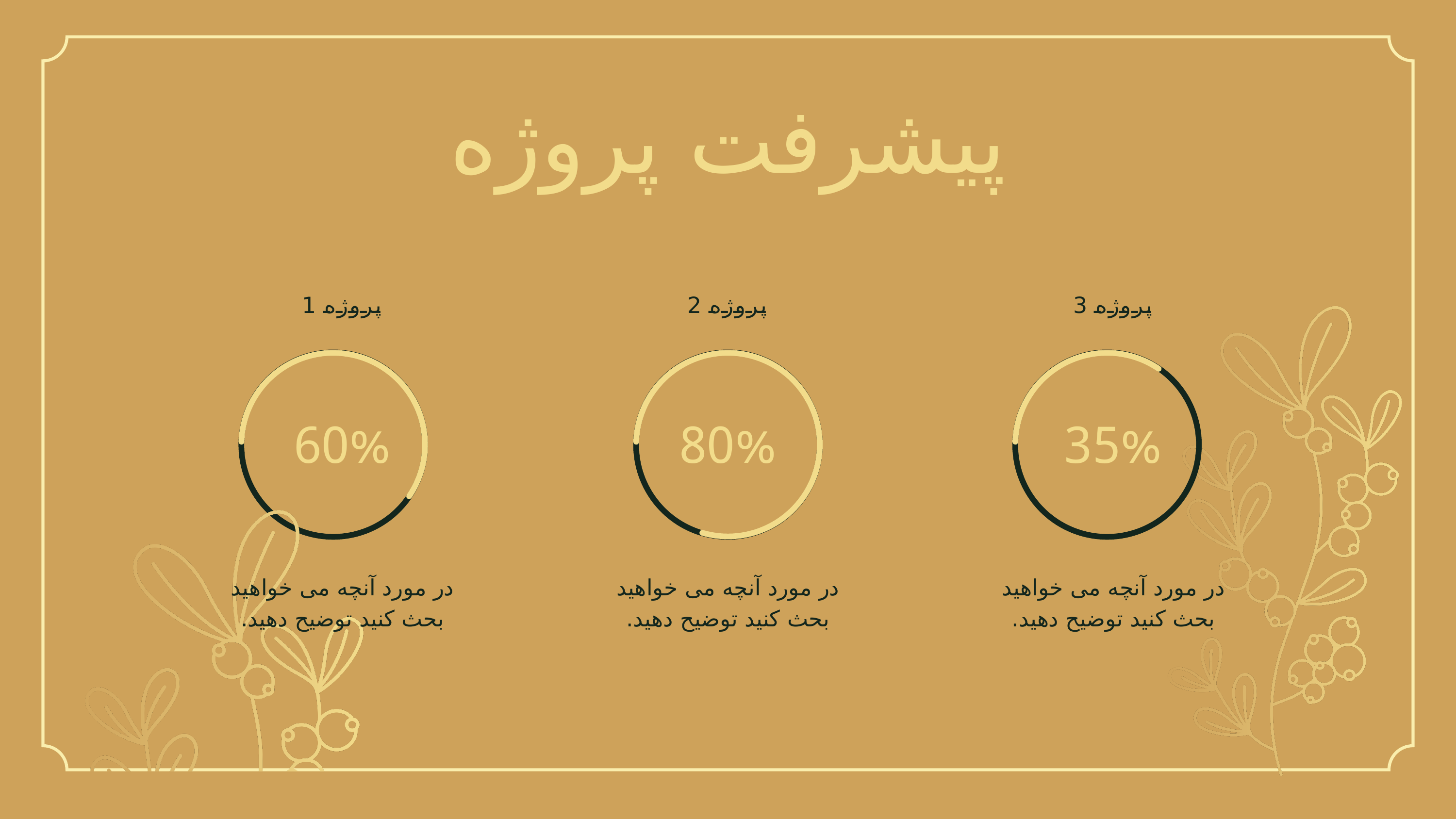

پیشرفت پروژه
پروژه 1
پروژه 2
پروژه 3

60%
80%
35%

در مورد آنچه می خواهید بحث کنید توضیح دهید.
در مورد آنچه می خواهید بحث کنید توضیح دهید.
در مورد آنچه می خواهید بحث کنید توضیح دهید.